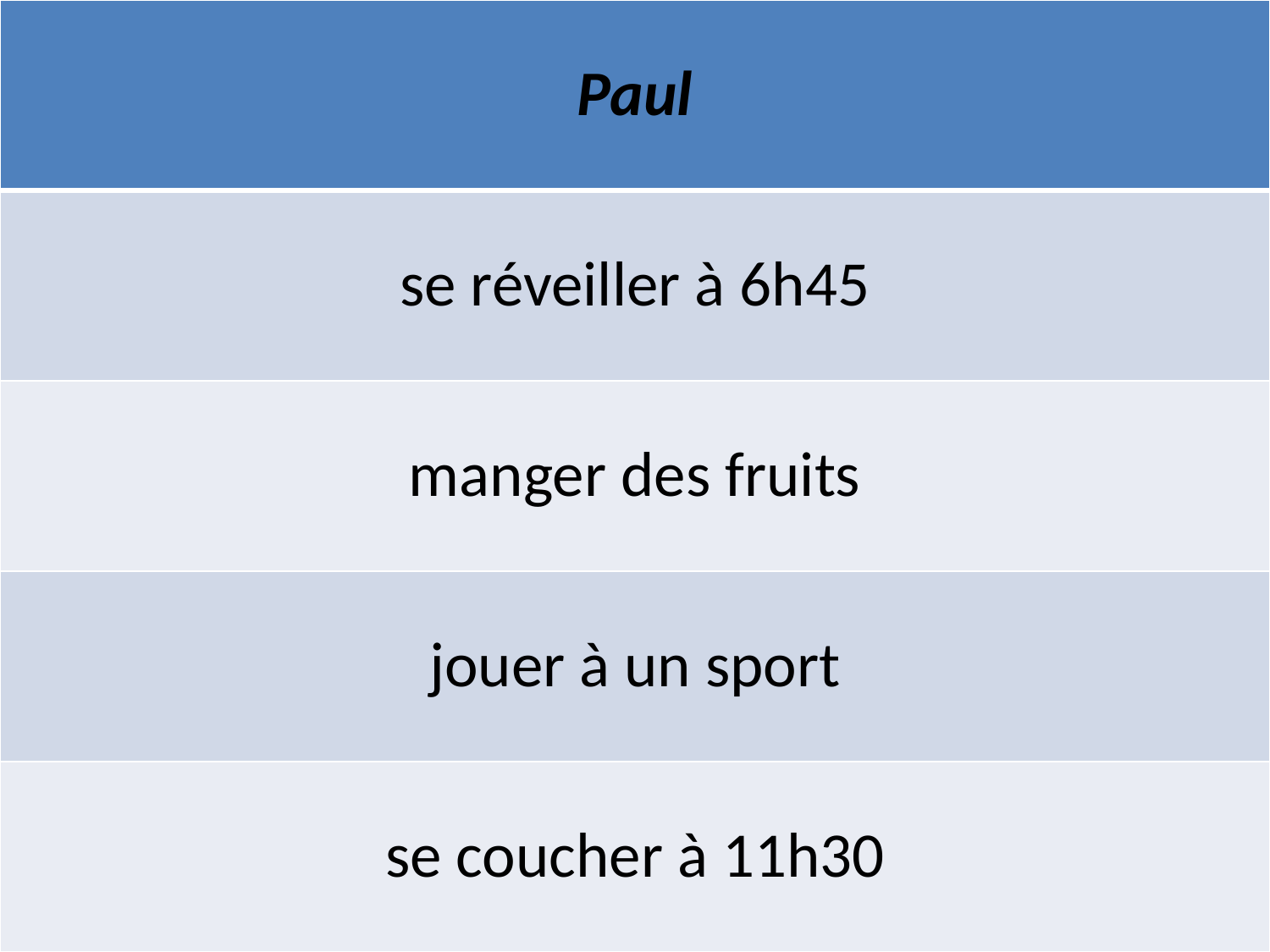

| Paul |
| --- |
| se réveiller à 6h45 |
| manger des fruits |
| jouer à un sport |
| se coucher à 11h30 |